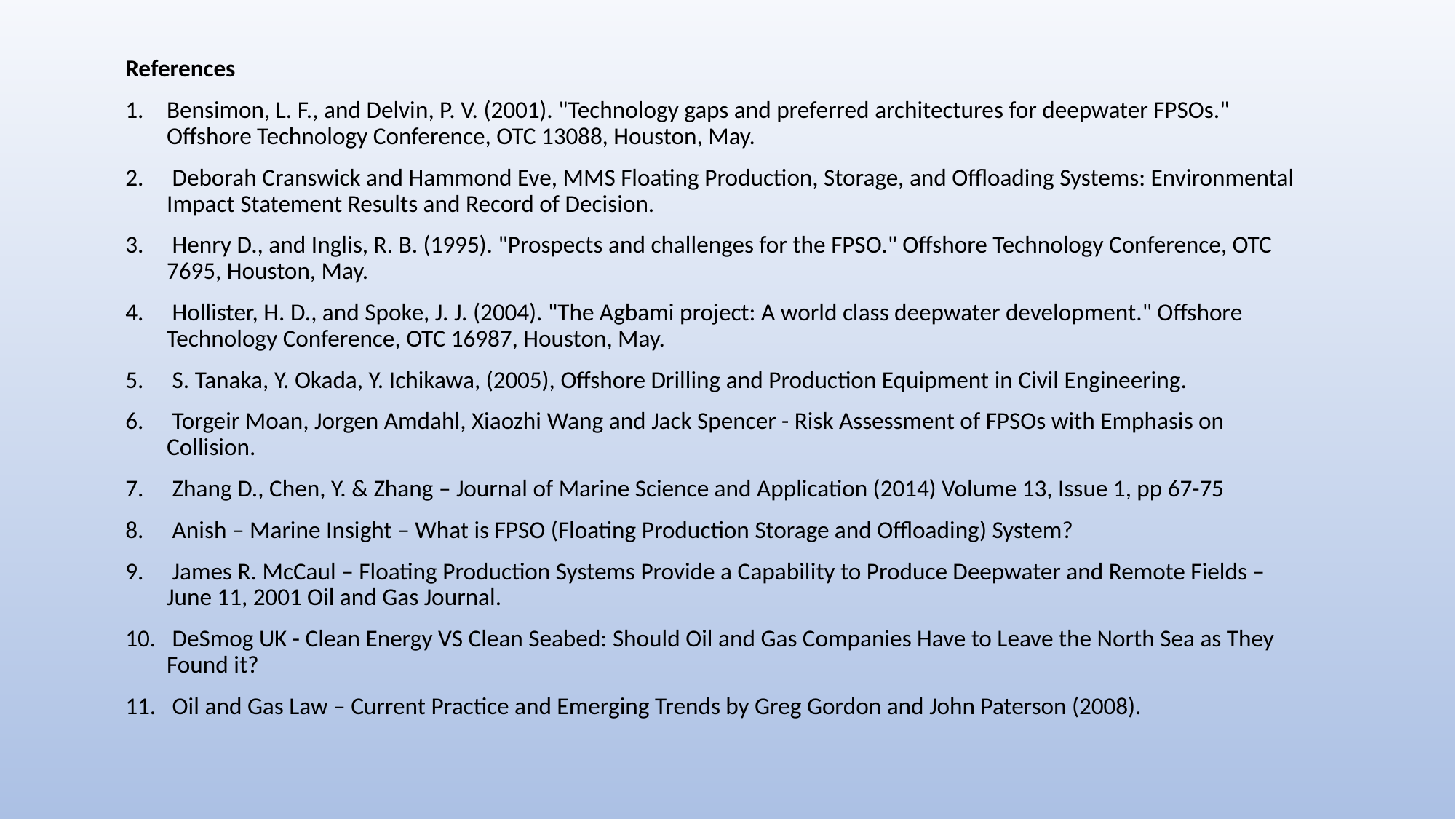

References
Bensimon, L. F., and Delvin, P. V. (2001). "Technology gaps and preferred architectures for deepwater FPSOs." Offshore Technology Conference, OTC 13088, Houston, May.
 Deborah Cranswick and Hammond Eve, MMS Floating Production, Storage, and Offloading Systems: Environmental Impact Statement Results and Record of Decision.
 Henry D., and Inglis, R. B. (1995). "Prospects and challenges for the FPSO." Offshore Technology Conference, OTC 7695, Houston, May.
 Hollister, H. D., and Spoke, J. J. (2004). "The Agbami project: A world class deepwater development." Offshore Technology Conference, OTC 16987, Houston, May.
 S. Tanaka, Y. Okada, Y. Ichikawa, (2005), Offshore Drilling and Production Equipment in Civil Engineering.
 Torgeir Moan, Jorgen Amdahl, Xiaozhi Wang and Jack Spencer - Risk Assessment of FPSOs with Emphasis on Collision.
 Zhang D., Chen, Y. & Zhang – Journal of Marine Science and Application (2014) Volume 13, Issue 1, pp 67-75
 Anish – Marine Insight – What is FPSO (Floating Production Storage and Offloading) System?
 James R. McCaul – Floating Production Systems Provide a Capability to Produce Deepwater and Remote Fields – June 11, 2001 Oil and Gas Journal.
 DeSmog UK - Clean Energy VS Clean Seabed: Should Oil and Gas Companies Have to Leave the North Sea as They Found it?
 Oil and Gas Law – Current Practice and Emerging Trends by Greg Gordon and John Paterson (2008).